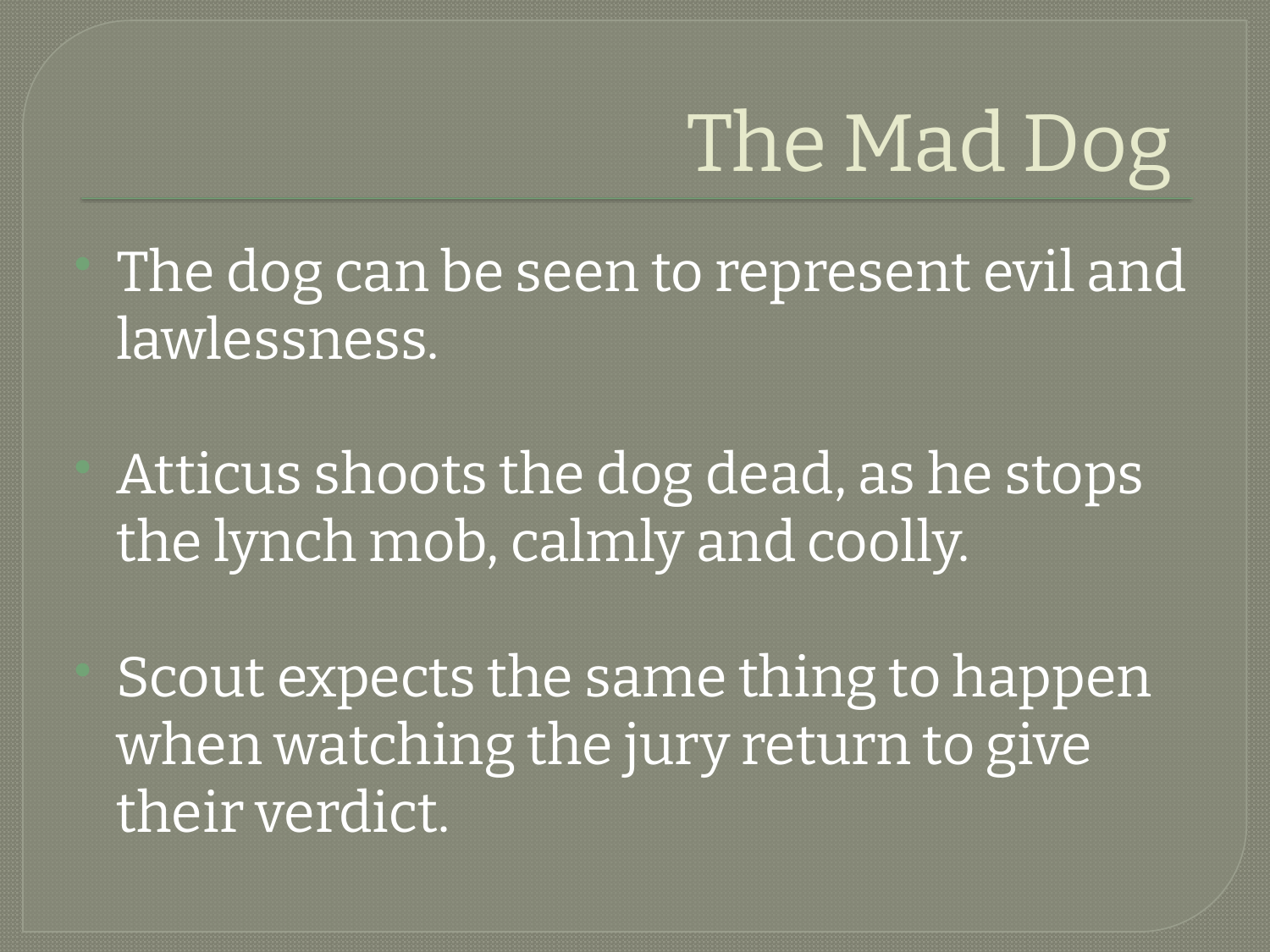

# The Mad Dog
The dog can be seen to represent evil and lawlessness.

Atticus shoots the dog dead, as he stops the lynch mob, calmly and coolly.

Scout expects the same thing to happen when watching the jury return to give their verdict.